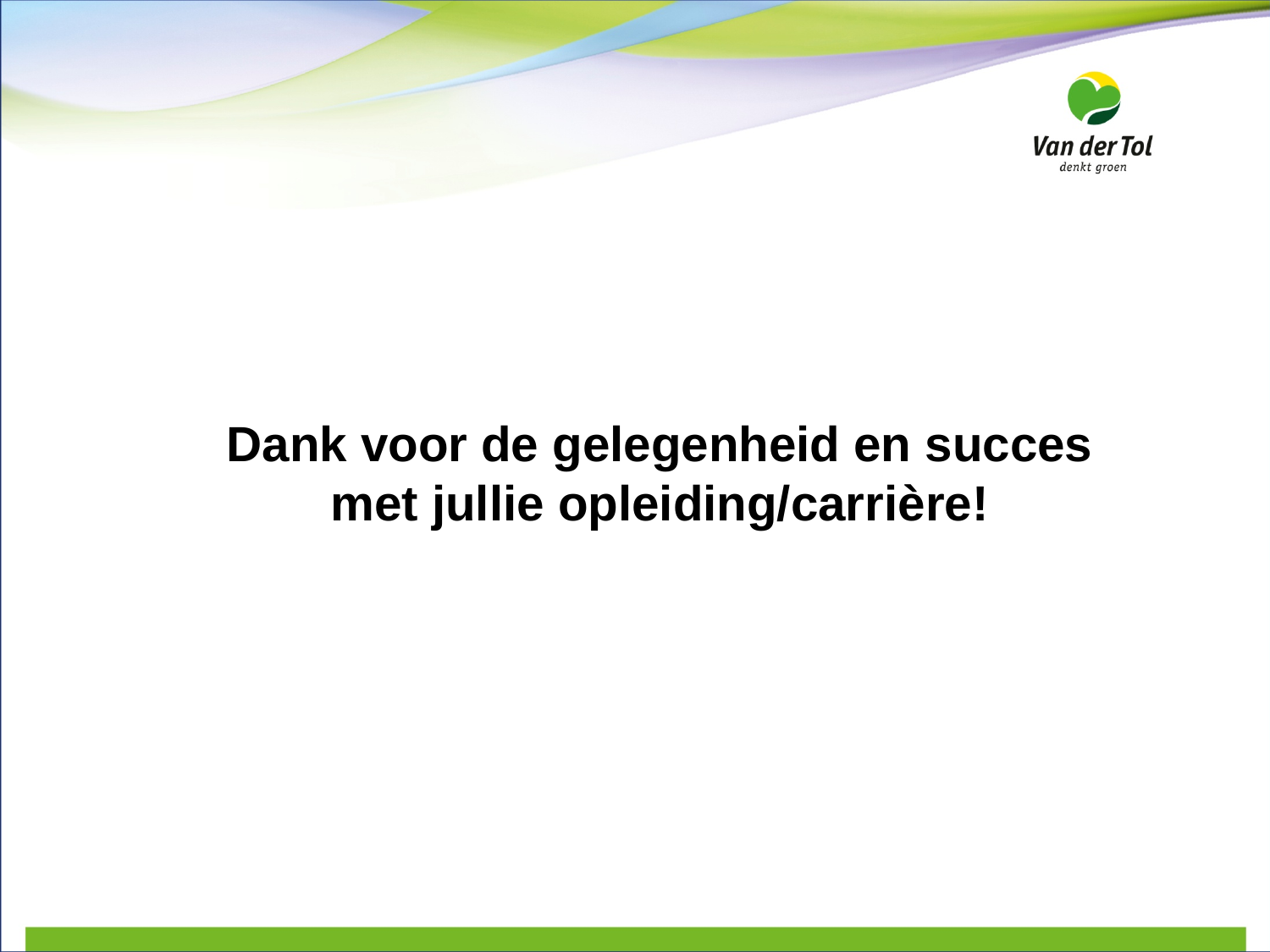

# Dank voor de gelegenheid en succes met jullie opleiding/carrière!